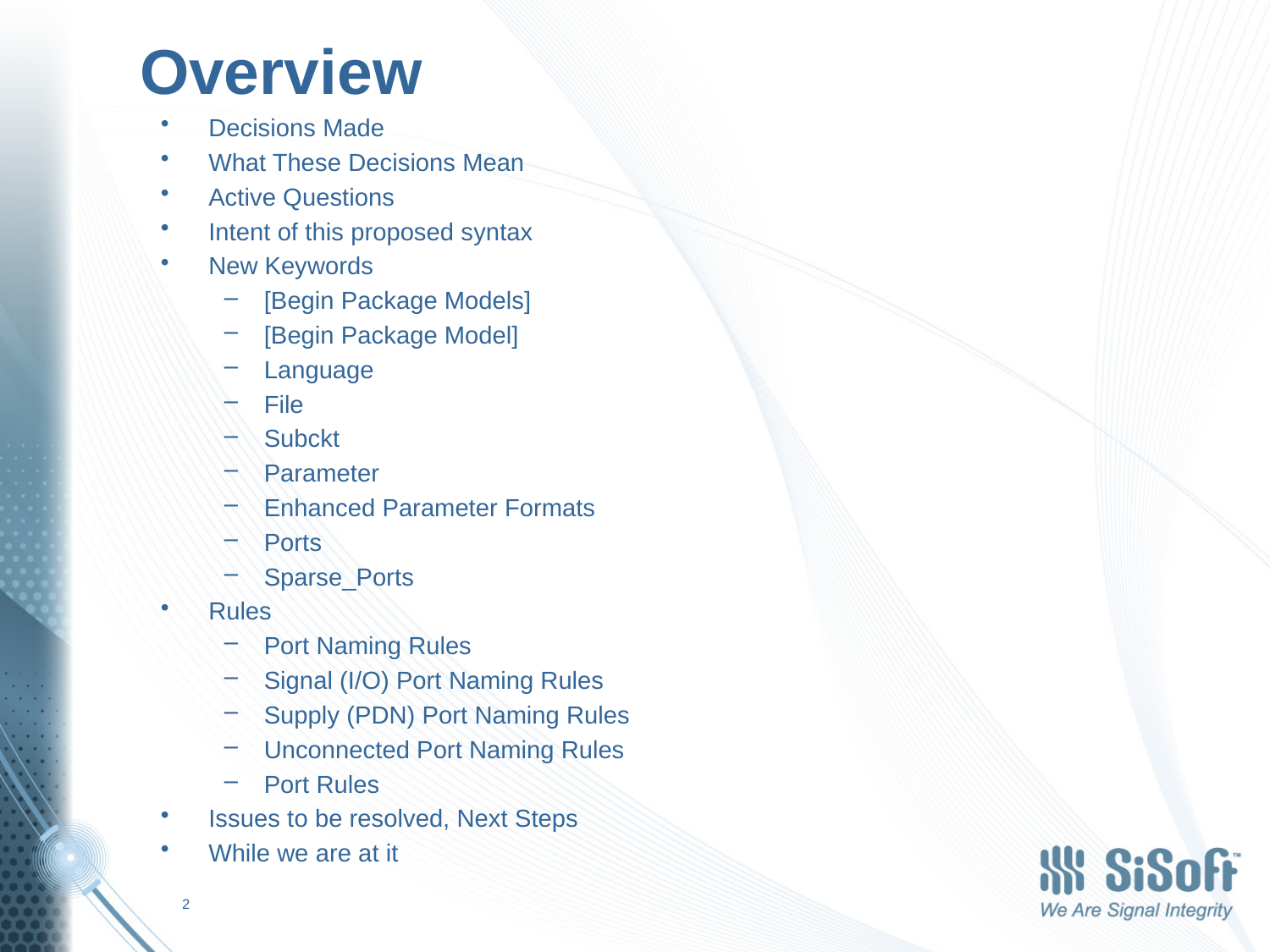

# Overview
Decisions Made
What These Decisions Mean
Active Questions
Intent of this proposed syntax
New Keywords
[Begin Package Models]
[Begin Package Model]
Language
File
Subckt
Parameter
Enhanced Parameter Formats
Ports
Sparse_Ports
Rules
Port Naming Rules
Signal (I/O) Port Naming Rules
Supply (PDN) Port Naming Rules
Unconnected Port Naming Rules
Port Rules
Issues to be resolved, Next Steps
While we are at it
2